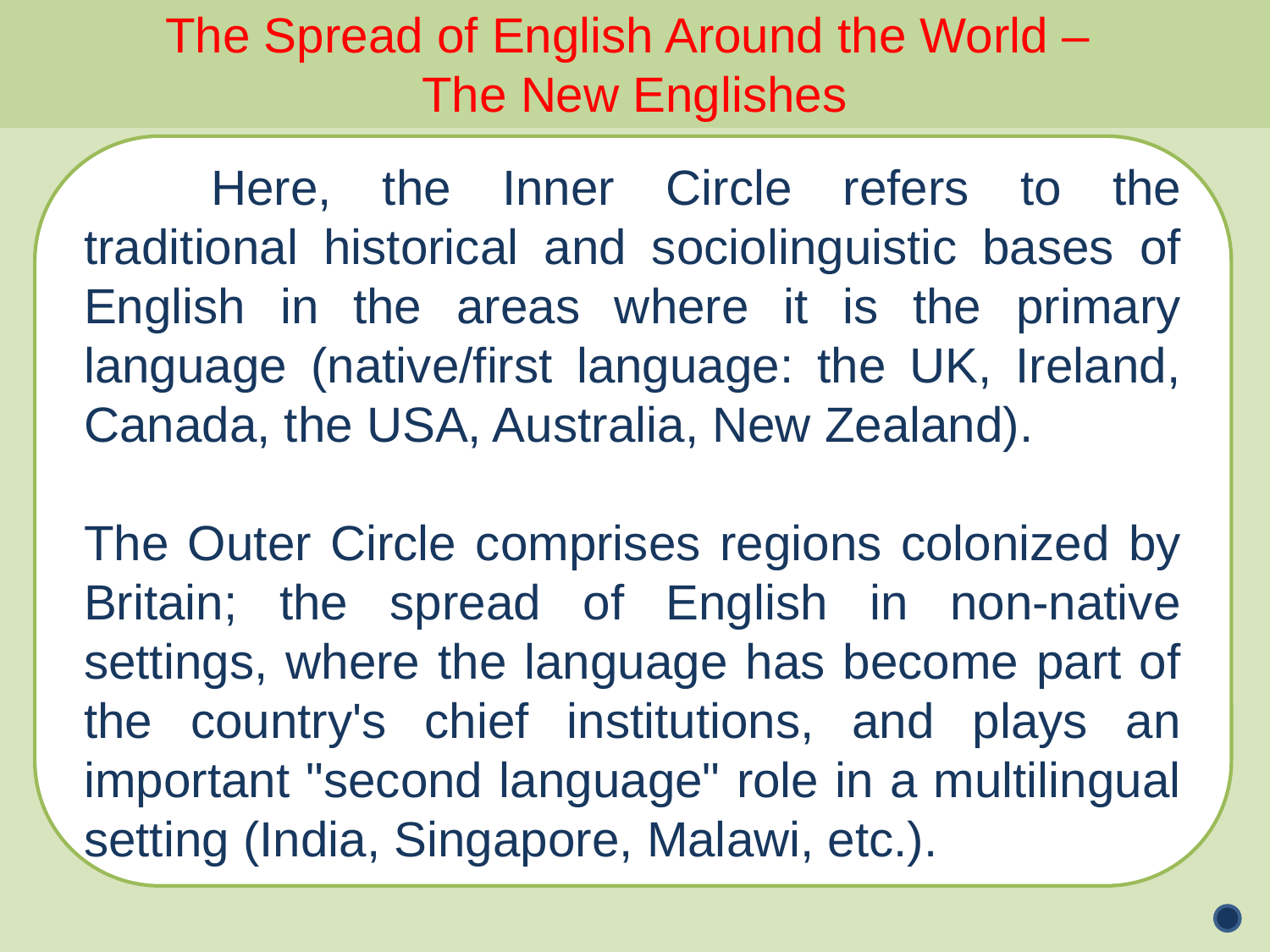

The Spread of English Around the World –
The New Englishes
	Here, the Inner Circle refers to the traditional historical and sociolinguistic bases of English in the areas where it is the primary language (native/first language: the UK, Ireland, Canada, the USA, Australia, New Zealand).

The Outer Circle comprises regions colonized by Britain; the spread of English in non-native settings, where the language has become part of the country's chief institutions, and plays an important "second language" role in a multilingual setting (India, Singapore, Malawi, etc.).